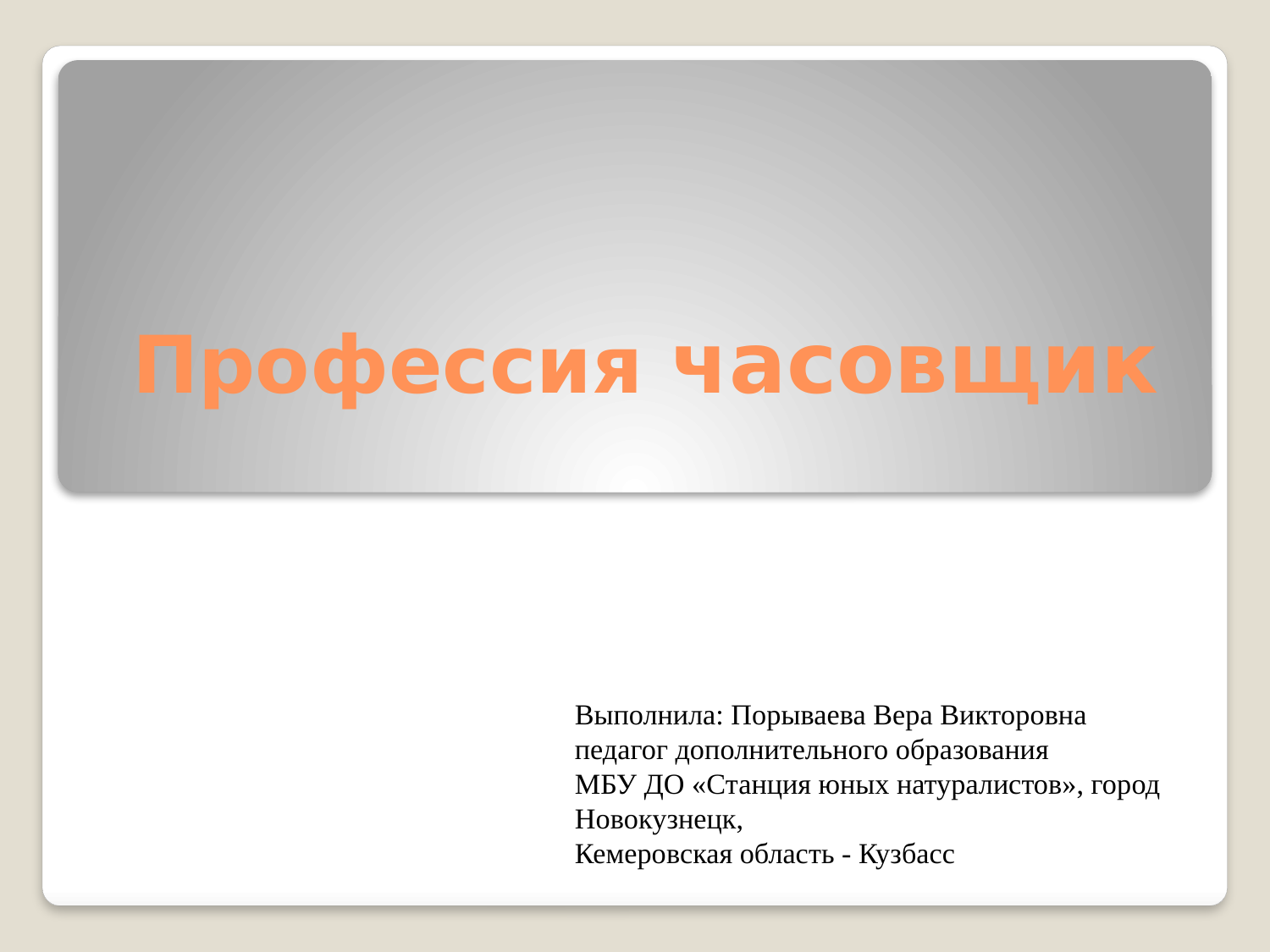

# Профессия часовщик
Выполнила: Порываева Вера Викторовна
педагог дополнительного образования
МБУ ДО «Станция юных натуралистов», город Новокузнецк,
Кемеровская область - Кузбасс